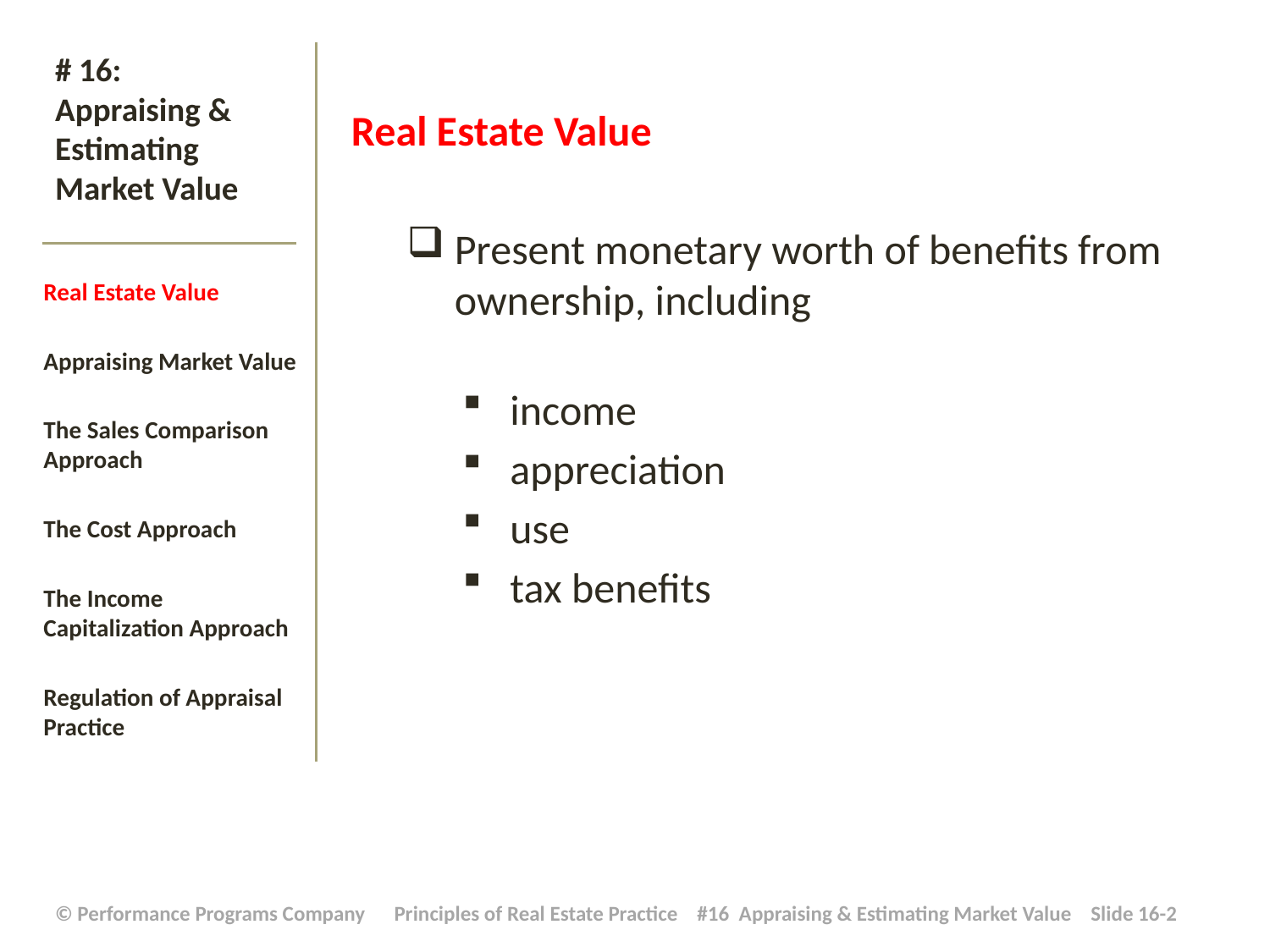

Real Estate Value

Present monetary worth of benefits from ownership, including
income
appreciation
use
tax benefits
# # 16: Appraising & Estimating Market Value

Real Estate Value

Appraising Market Value

The Sales Comparison Approach

The Cost Approach

The Income Capitalization Approach

Regulation of Appraisal Practice

| © Performance Programs Company Principles of Real Estate Practice #16 Appraising & Estimating Market Value Slide 16-2 |
| --- |